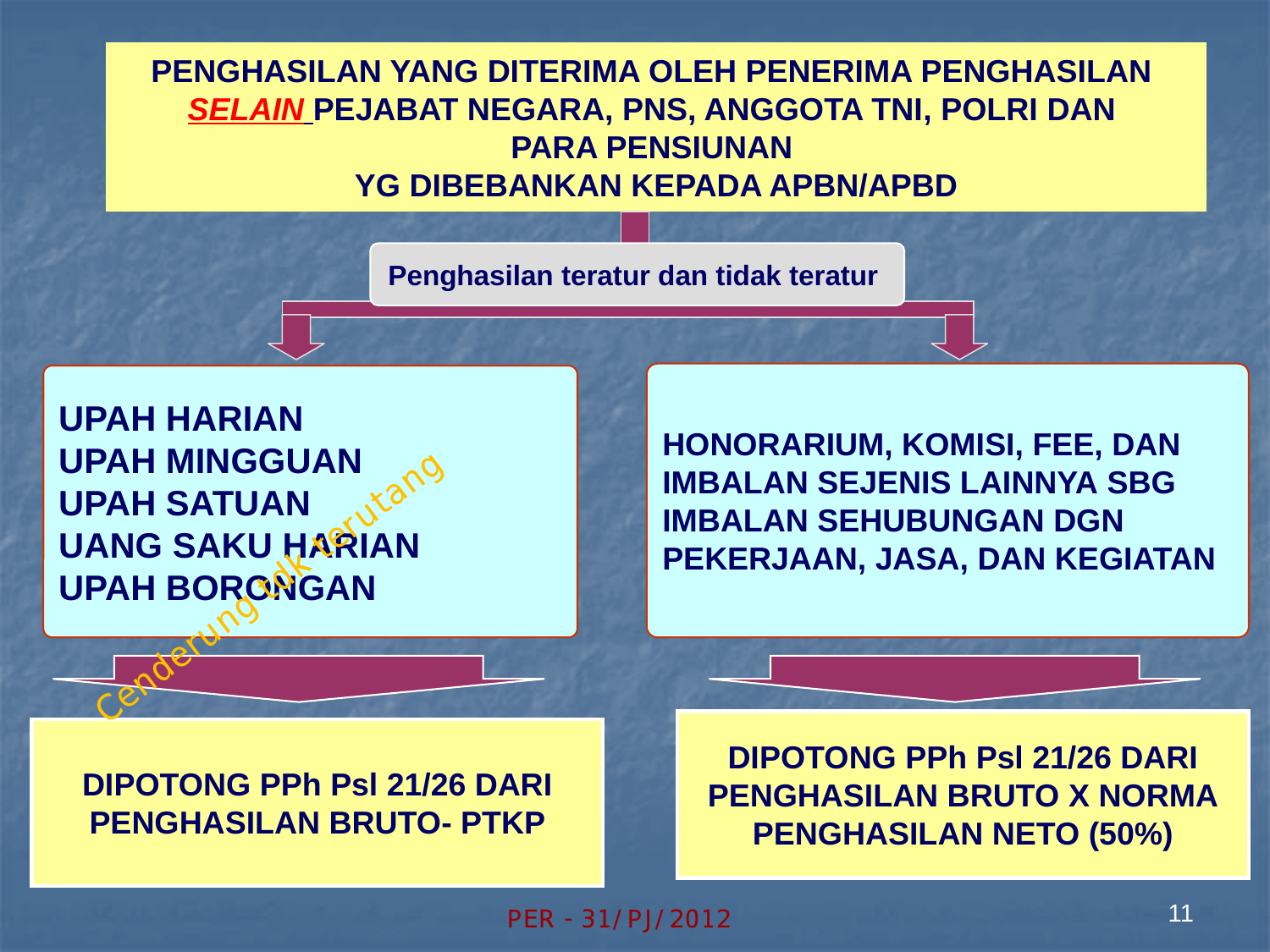

PENGHASILAN YANG DITERIMA OLEH PENERIMA PENGHASILAN
SELAIN PEJABAT NEGARA, PNS, ANGGOTA TNI, POLRI DAN
PARA PENSIUNAN
YG DIBEBANKAN KEPADA APBN/APBD

Penghasilan teratur dan tidak teratur

HONORARIUM, KOMISI, FEE, DAN
IMBALAN SEJENIS LAINNYA SBG
IMBALAN SEHUBUNGAN DGN
PEKERJAAN, JASA, DAN KEGIATAN
UPAH HARIAN
UPAH MINGGUAN
UPAH SATUAN
UANG SAKU HARIAN
UPAH BORONGAN
Cenderung tdk terutang

DIPOTONG PPh Psl 21/26 DARI
PENGHASILAN BRUTO X NORMA
PENGHASILAN NETO (50%)
DIPOTONG PPh Psl 21/26 DARI
PENGHASILAN BRUTO- PTKP

11
PER - 31/PJ/2012